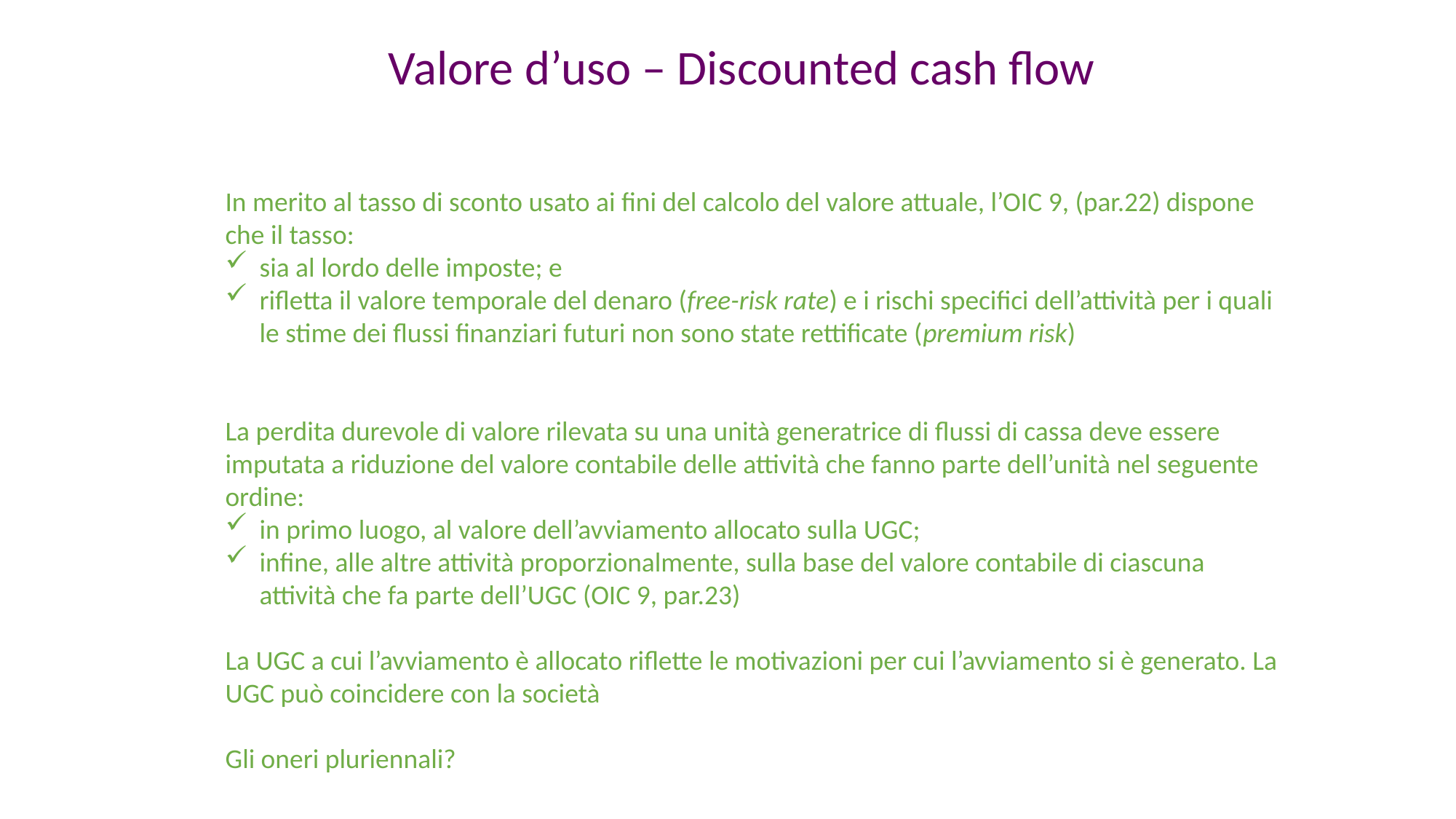

Valore d’uso – Discounted cash flow

In merito al tasso di sconto usato ai fini del calcolo del valore attuale, l’OIC 9, (par.22) dispone che il tasso:
sia al lordo delle imposte; e
rifletta il valore temporale del denaro (free-risk rate) e i rischi specifici dell’attività per i quali le stime dei flussi finanziari futuri non sono state rettificate (premium risk)

La perdita durevole di valore rilevata su una unità generatrice di flussi di cassa deve essere imputata a riduzione del valore contabile delle attività che fanno parte dell’unità nel seguente ordine:
in primo luogo, al valore dell’avviamento allocato sulla UGC;
infine, alle altre attività proporzionalmente, sulla base del valore contabile di ciascuna attività che fa parte dell’UGC (OIC 9, par.23)

La UGC a cui l’avviamento è allocato riflette le motivazioni per cui l’avviamento si è generato. La UGC può coincidere con la società

Gli oneri pluriennali?